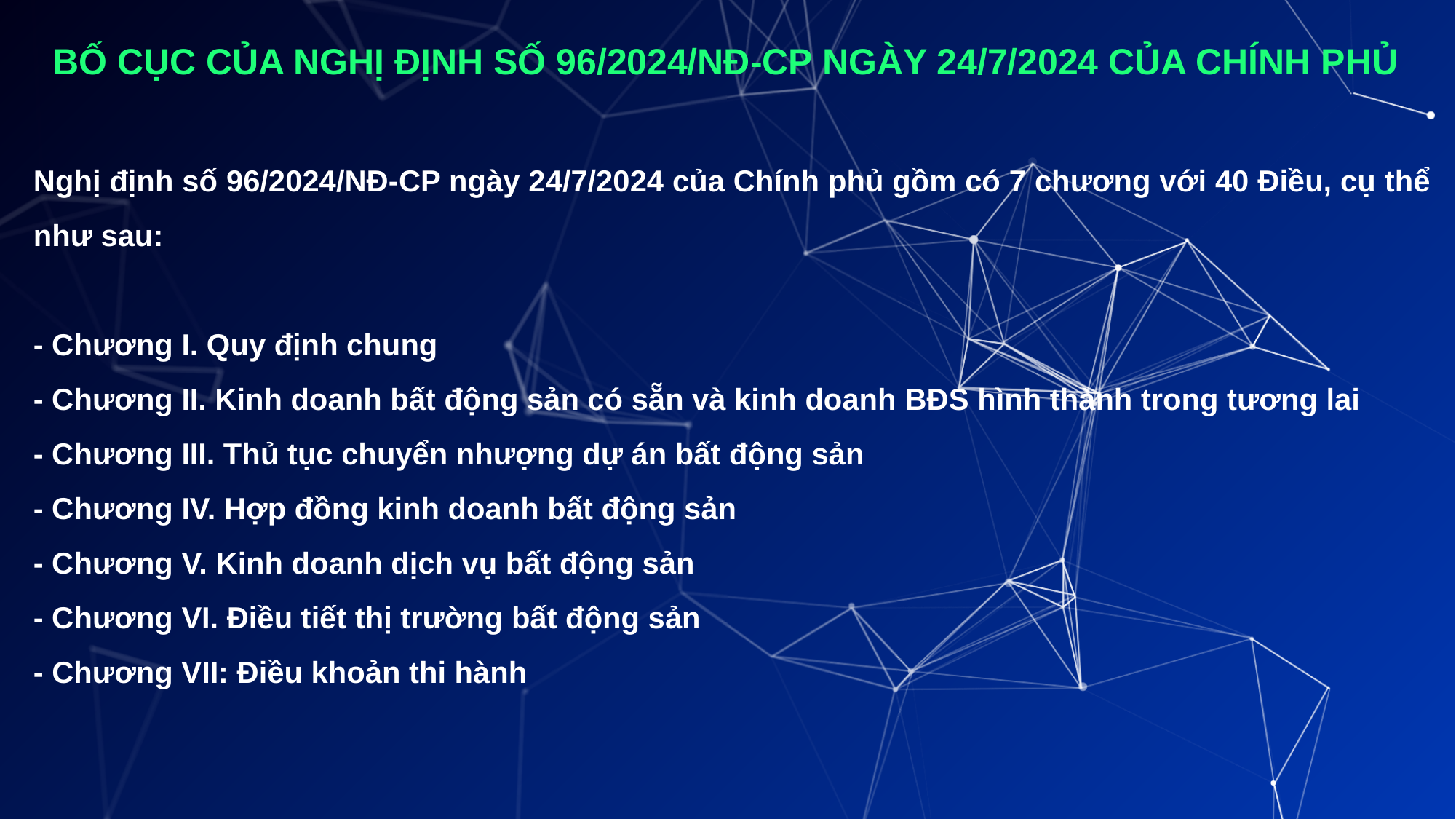

BỐ CỤC CỦA NGHỊ ĐỊNH SỐ 96/2024/NĐ-CP NGÀY 24/7/2024 CỦA CHÍNH PHỦ
Nghị định số 96/2024/NĐ-CP ngày 24/7/2024 của Chính phủ gồm có 7 chương với 40 Điều, cụ thể như sau:

- Chương I. Quy định chung
- Chương II. Kinh doanh bất động sản có sẵn và kinh doanh BĐS hình thành trong tương lai
- Chương III. Thủ tục chuyển nhượng dự án bất động sản
- Chương IV. Hợp đồng kinh doanh bất động sản
- Chương V. Kinh doanh dịch vụ bất động sản
- Chương VI. Điều tiết thị trường bất động sản
- Chương VII: Điều khoản thi hành